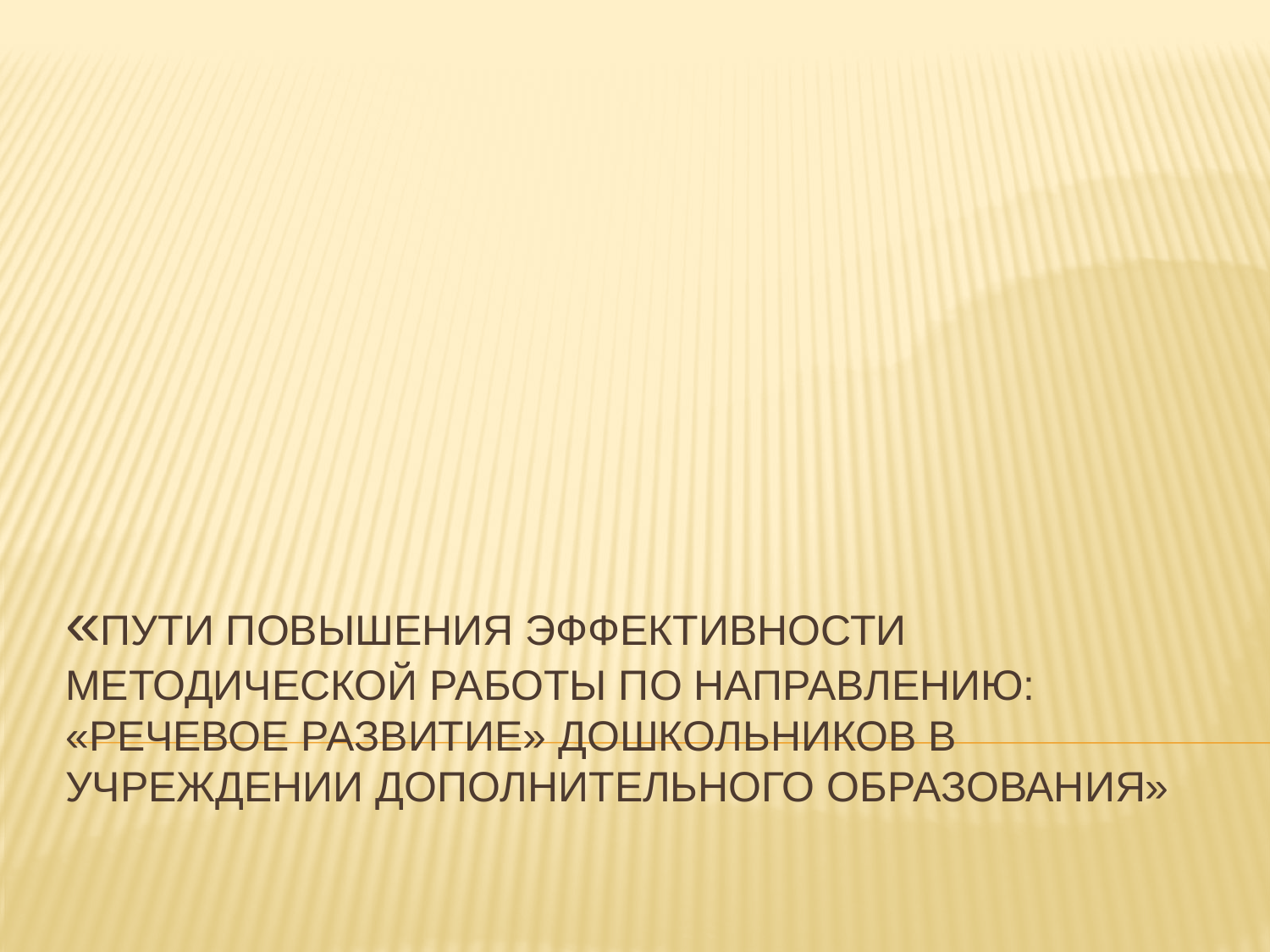

# «Пути повышения эффективности методической работы по направлению: «Речевое развитие» дошкольников в учреждении дополнительного образования»